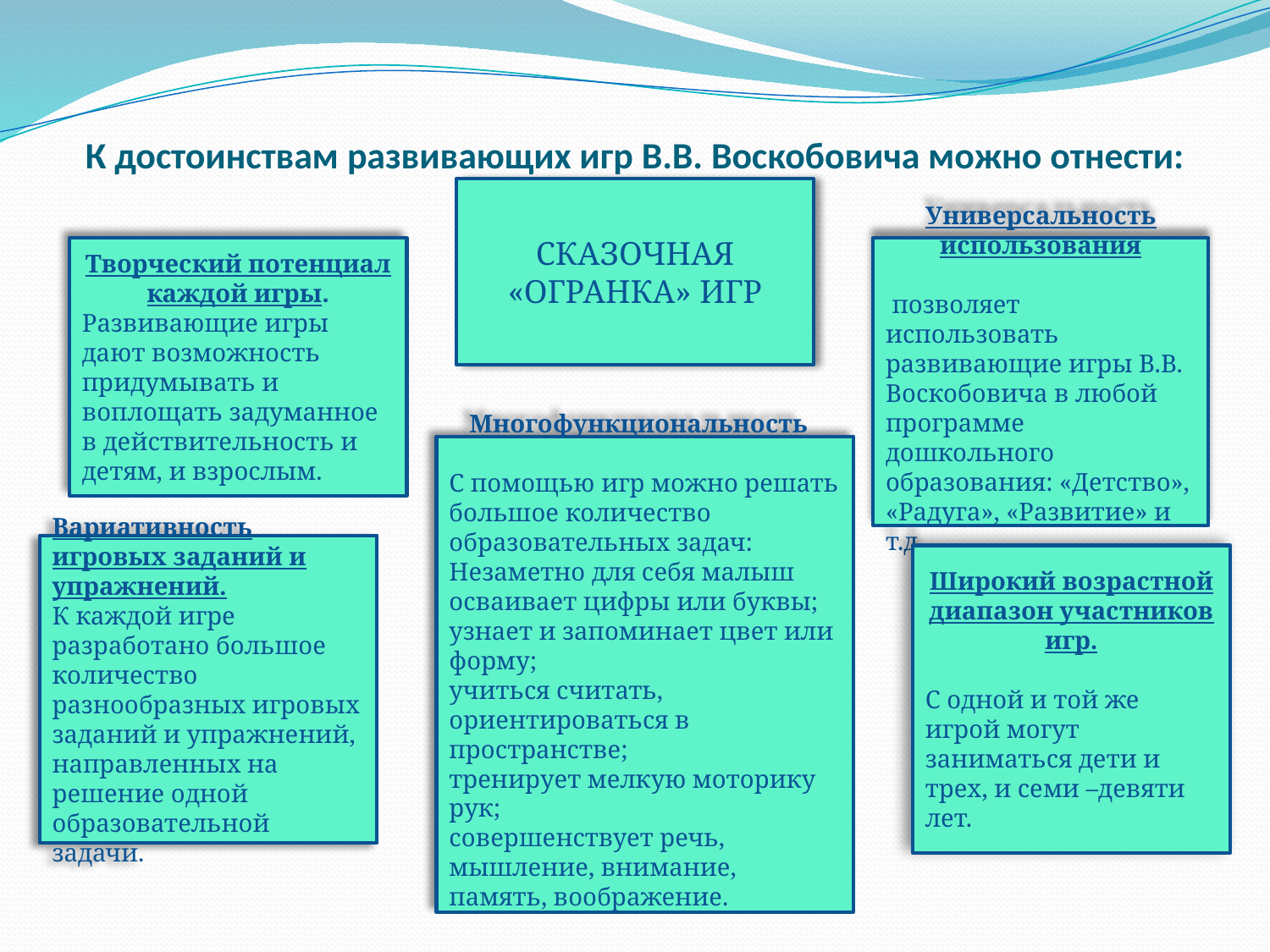

# К достоинствам развивающих игр В.В. Воскобовича можно отнести:
СКАЗОЧНАЯ «ОГРАНКА» ИГР

Творческий потенциал каждой игры.
Развивающие игры дают возможность придумывать и воплощать задуманное в действительность и детям, и взрослым.

Универсальность использования

 позволяет использовать развивающие игры В.В. Воскобовича в любой программе дошкольного образования: «Детство», «Радуга», «Развитие» и т.д.

Многофункциональность

С помощью игр можно решать большое количество образовательных задач:
Незаметно для себя малыш осваивает цифры или буквы;
узнает и запоминает цвет или форму;
учиться считать, ориентироваться в пространстве;
тренирует мелкую моторику рук;
совершенствует речь, мышление, внимание, память, воображение.

Вариативность игровых заданий и упражнений.
К каждой игре разработано большое количество разнообразных игровых заданий и упражнений, направленных на решение одной образовательной задачи.
Широкий возрастной диапазон участников игр.

С одной и той же игрой могут заниматься дети и трех, и семи –девяти   лет.